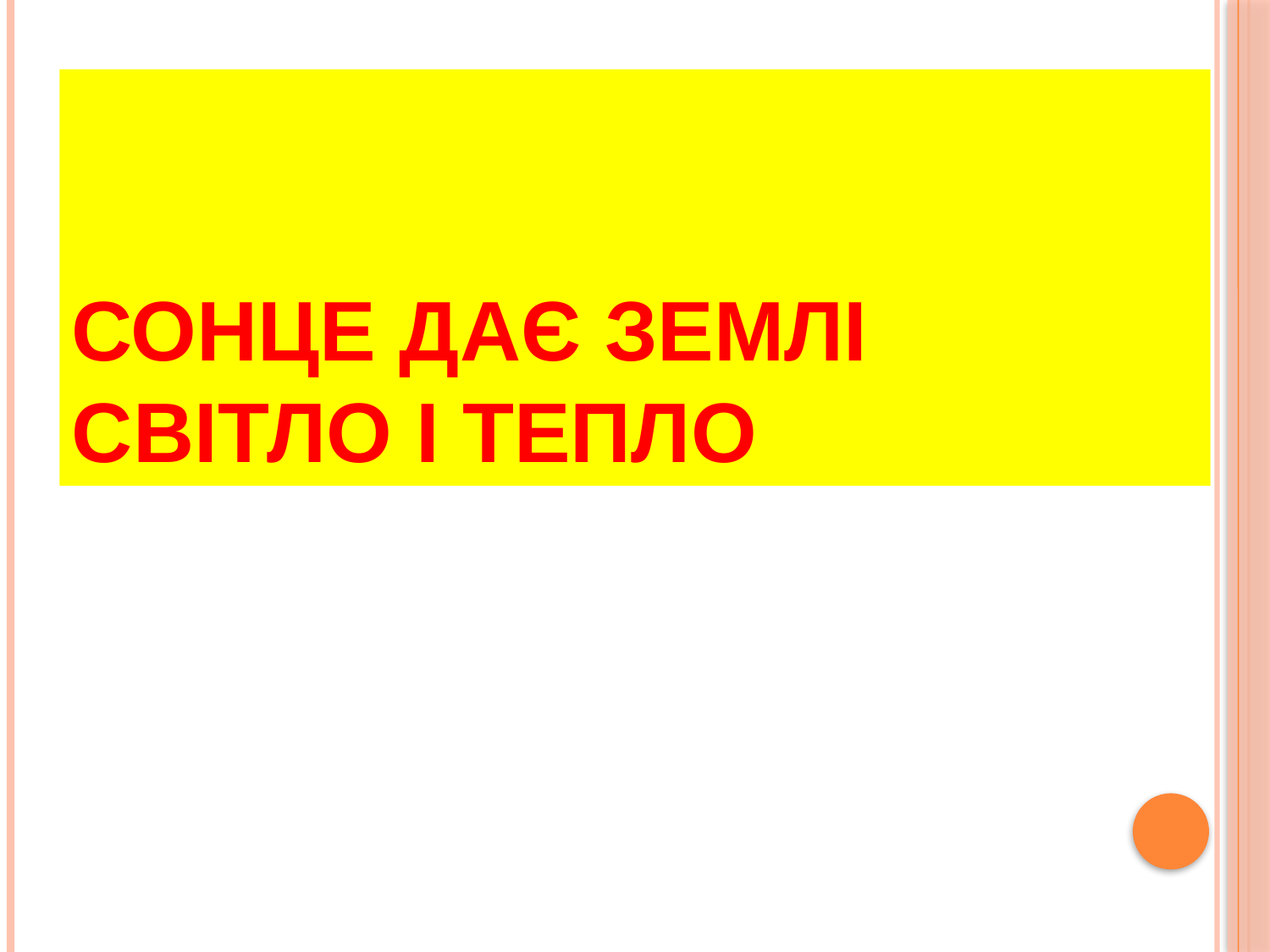

# Сонце дає Землі світло і тепло